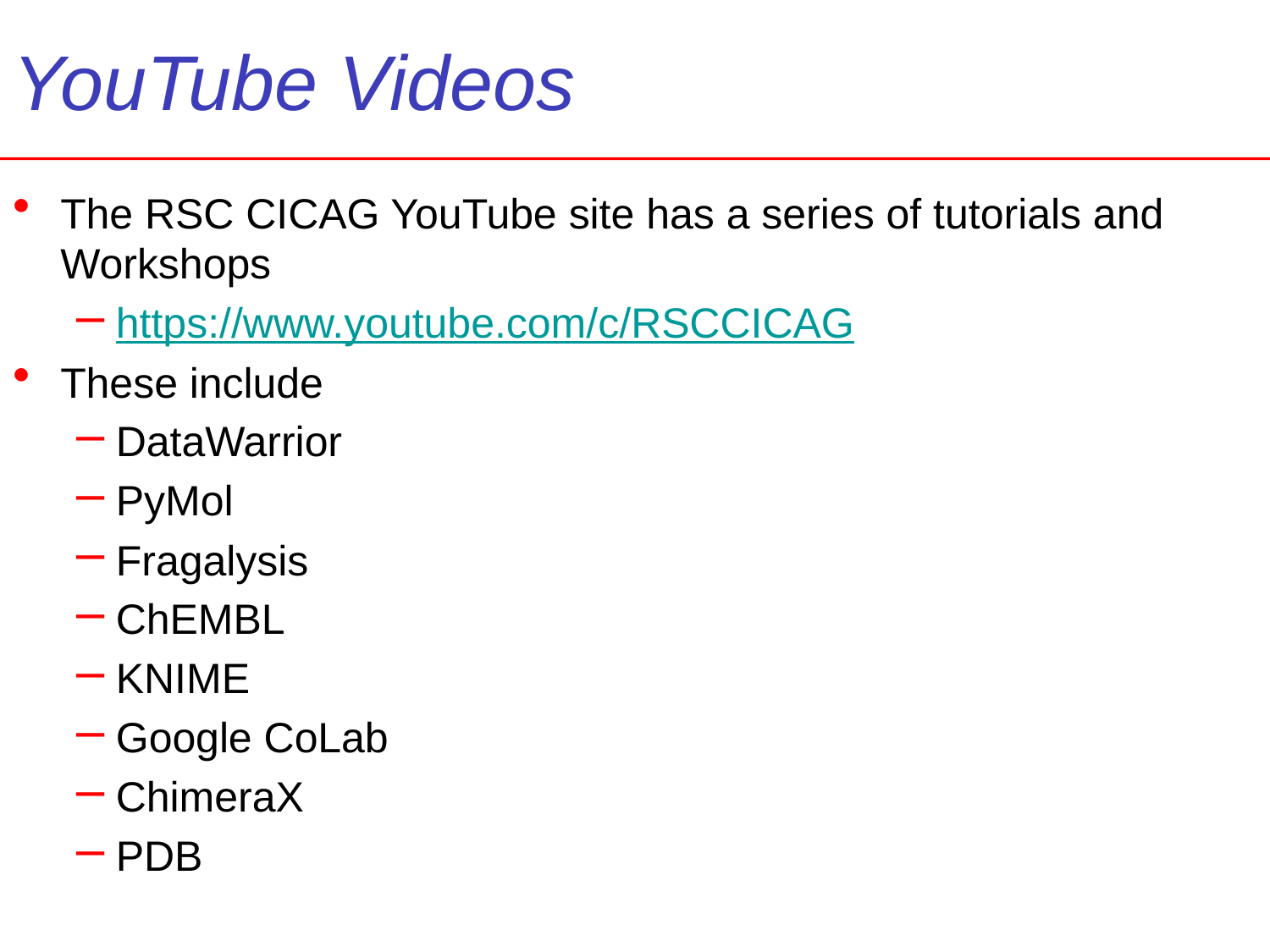

# YouTube Videos
The RSC CICAG YouTube site has a series of tutorials and Workshops
https://www.youtube.com/c/RSCCICAG
These include
DataWarrior
PyMol
Fragalysis
ChEMBL
KNIME
Google CoLab
ChimeraX
PDB